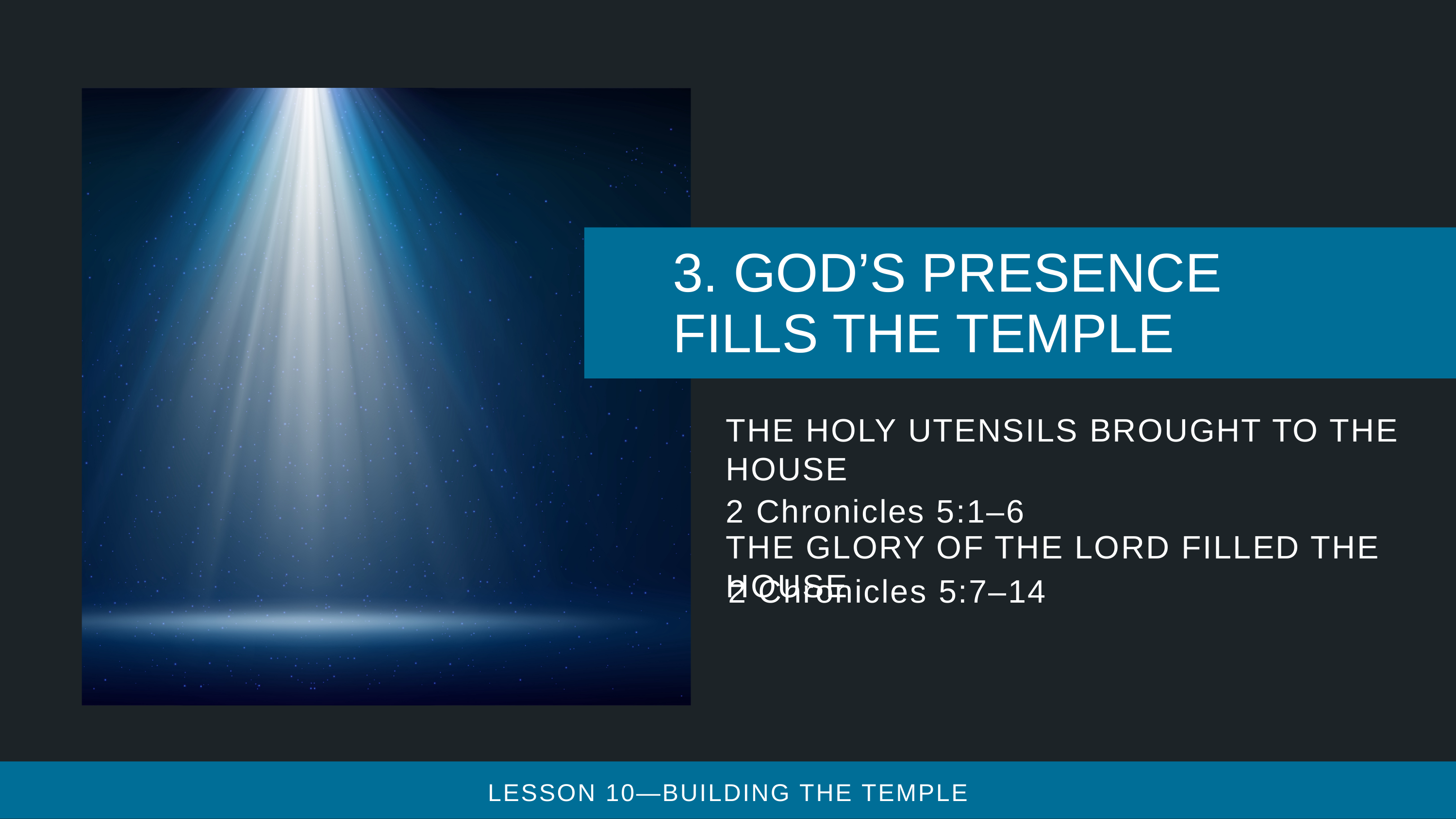

THE HOLY UTENSILS BROUGHT TO THE HOUSE
2 Chronicles 5:1–6
THE GLORY OF THE LORD FILLED THE HOUSE
2 Chronicles 5:7–14